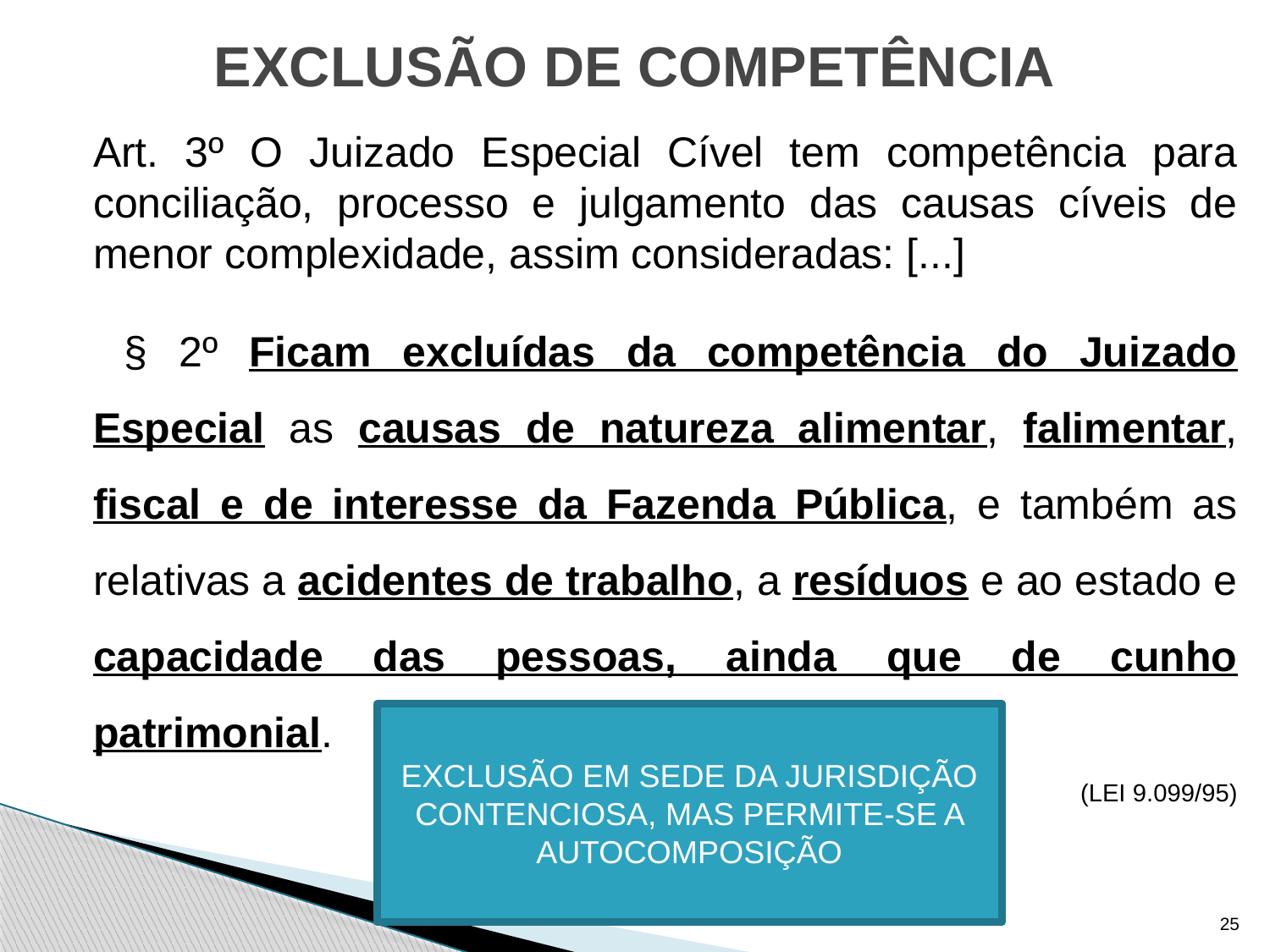

# EXCLUSÃO DE COMPETÊNCIA
	Art. 3º O Juizado Especial Cível tem competência para conciliação, processo e julgamento das causas cíveis de menor complexidade, assim consideradas: [...]
	 § 2º Ficam excluídas da competência do Juizado Especial as causas de natureza alimentar, falimentar, fiscal e de interesse da Fazenda Pública, e também as relativas a acidentes de trabalho, a resíduos e ao estado e capacidade das pessoas, ainda que de cunho patrimonial.
(LEI 9.099/95)

EXCLUSÃO EM SEDE DA JURISDIÇÃO CONTENCIOSA, MAS PERMITE-SE A AUTOCOMPOSIÇÃO
25